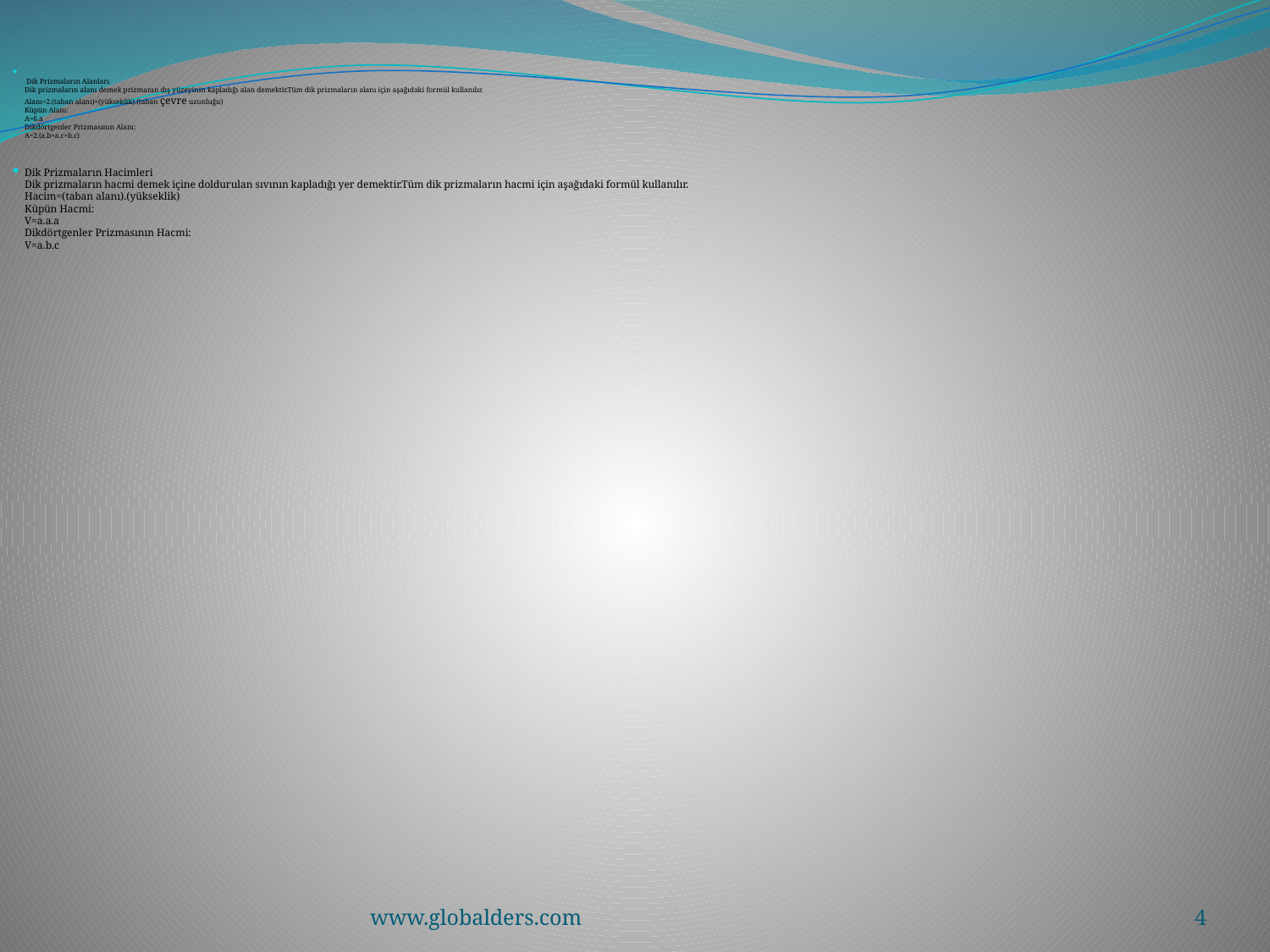

Dik Prizmaların Alanları
Dik prizmaların alanı demek prizmanın dış yüzeyinin kapladığı alan demektir.Tüm dik prizmaların alanı için aşağıdaki formül kullanılır.
Alanı=2.(taban alanı)+(yükseklik).(taban çevre uzunluğu)
Küpün Alanı:
A=6.a
Dikdörtgenler Prizmasının Alanı:
A=2.(a.b+a.c+b.c)

Dik Prizmaların Hacimleri
Dik prizmaların hacmi demek içine doldurulan sıvının kapladığı yer demektir.Tüm dik prizmaların hacmi için aşağıdaki formül kullanılır.
Hacim=(taban alanı).(yükseklik)
Küpün Hacmi:
V=a.a.a
Dikdörtgenler Prizmasının Hacmi:
V=a.b.c
www.globalders.com
4